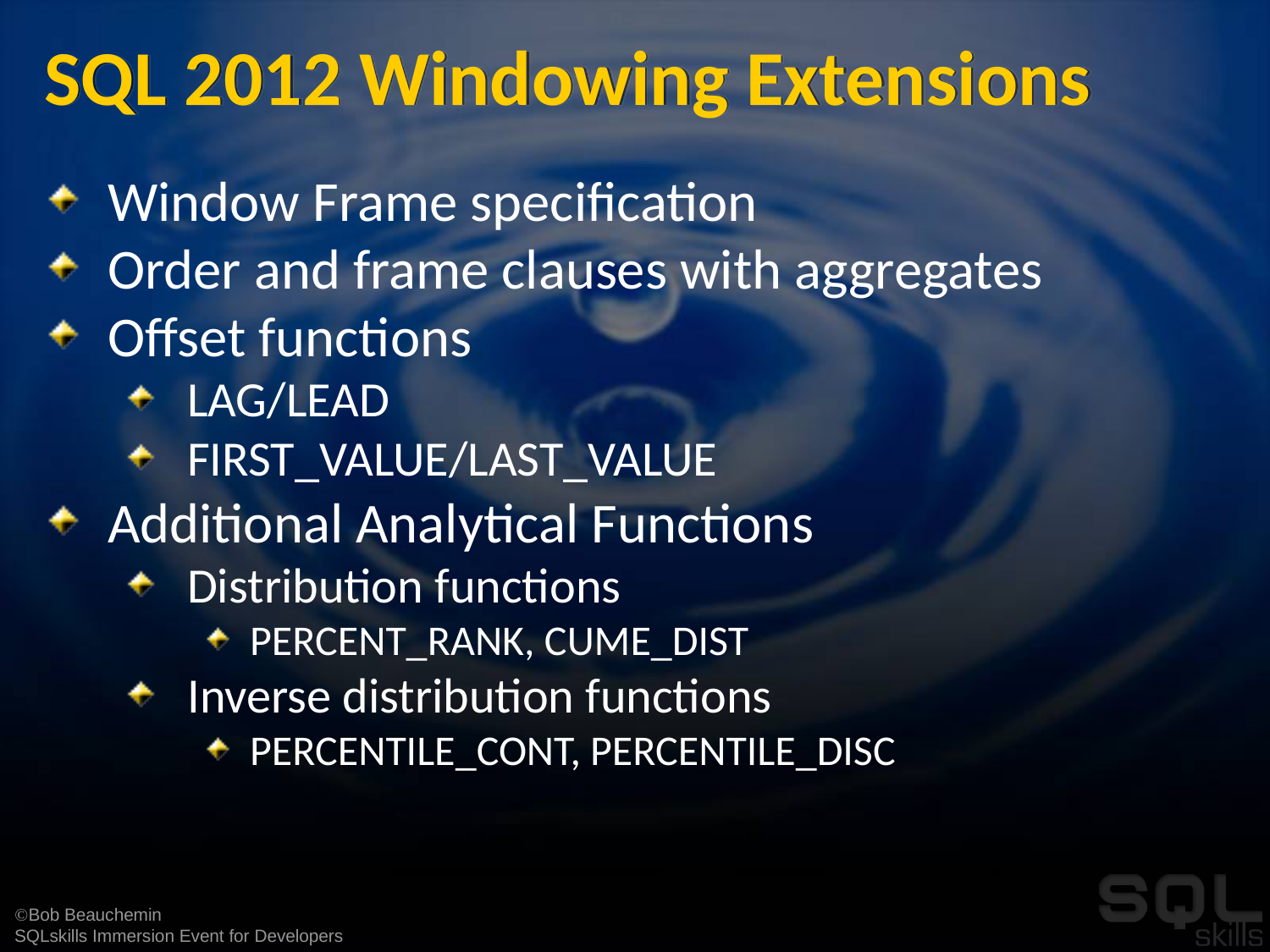

# SQL 2012 Windowing Extensions
Window Frame specification
Order and frame clauses with aggregates
Offset functions
LAG/LEAD
FIRST_VALUE/LAST_VALUE
Additional Analytical Functions
Distribution functions
PERCENT_RANK, CUME_DIST
Inverse distribution functions
PERCENTILE_CONT, PERCENTILE_DISC